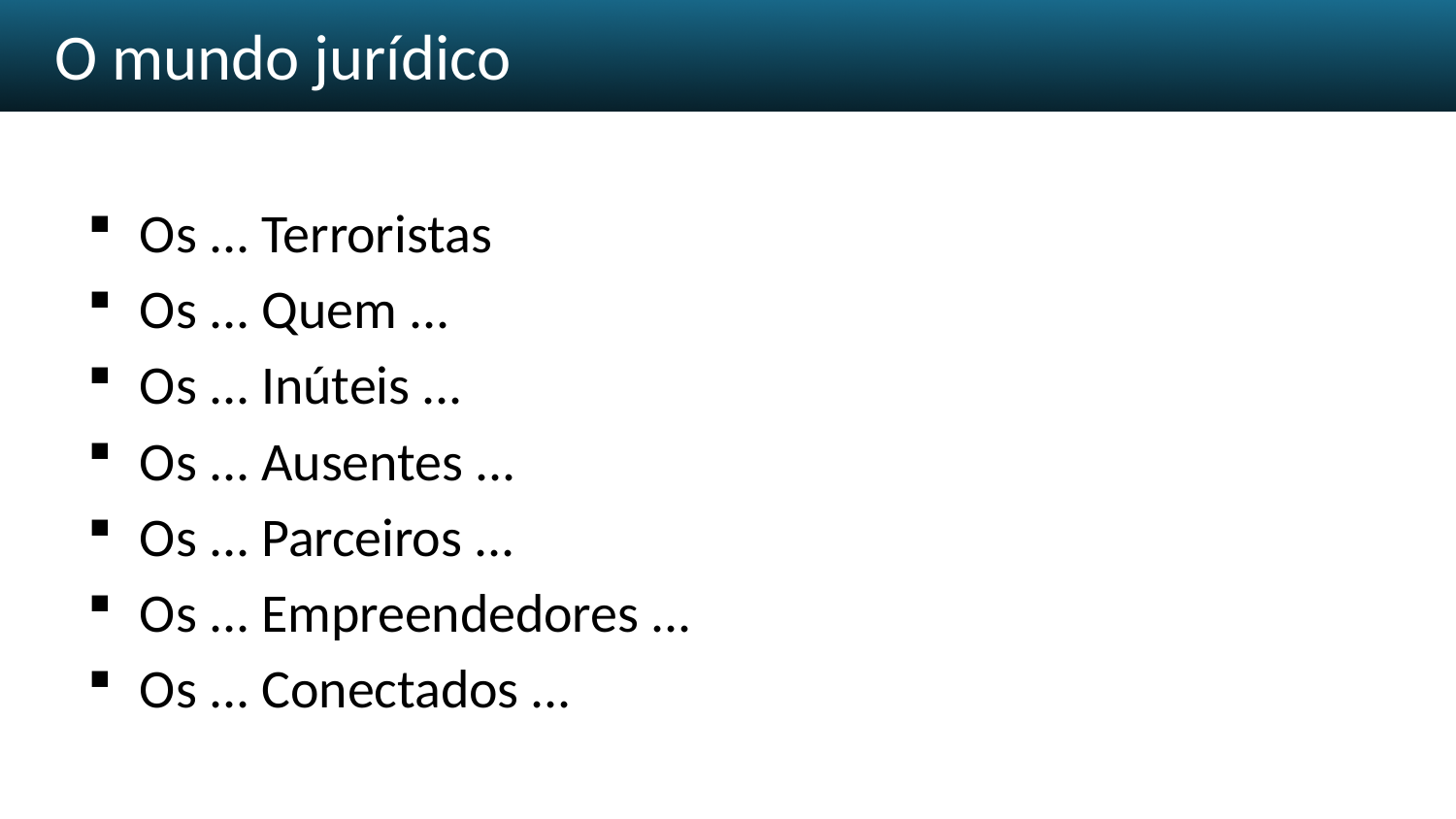

# O mundo jurídico
Os ... Terroristas
Os ... Quem ...
Os ... Inúteis ...
Os ... Ausentes ...
Os ... Parceiros ...
Os ... Empreendedores ...
Os ... Conectados ...